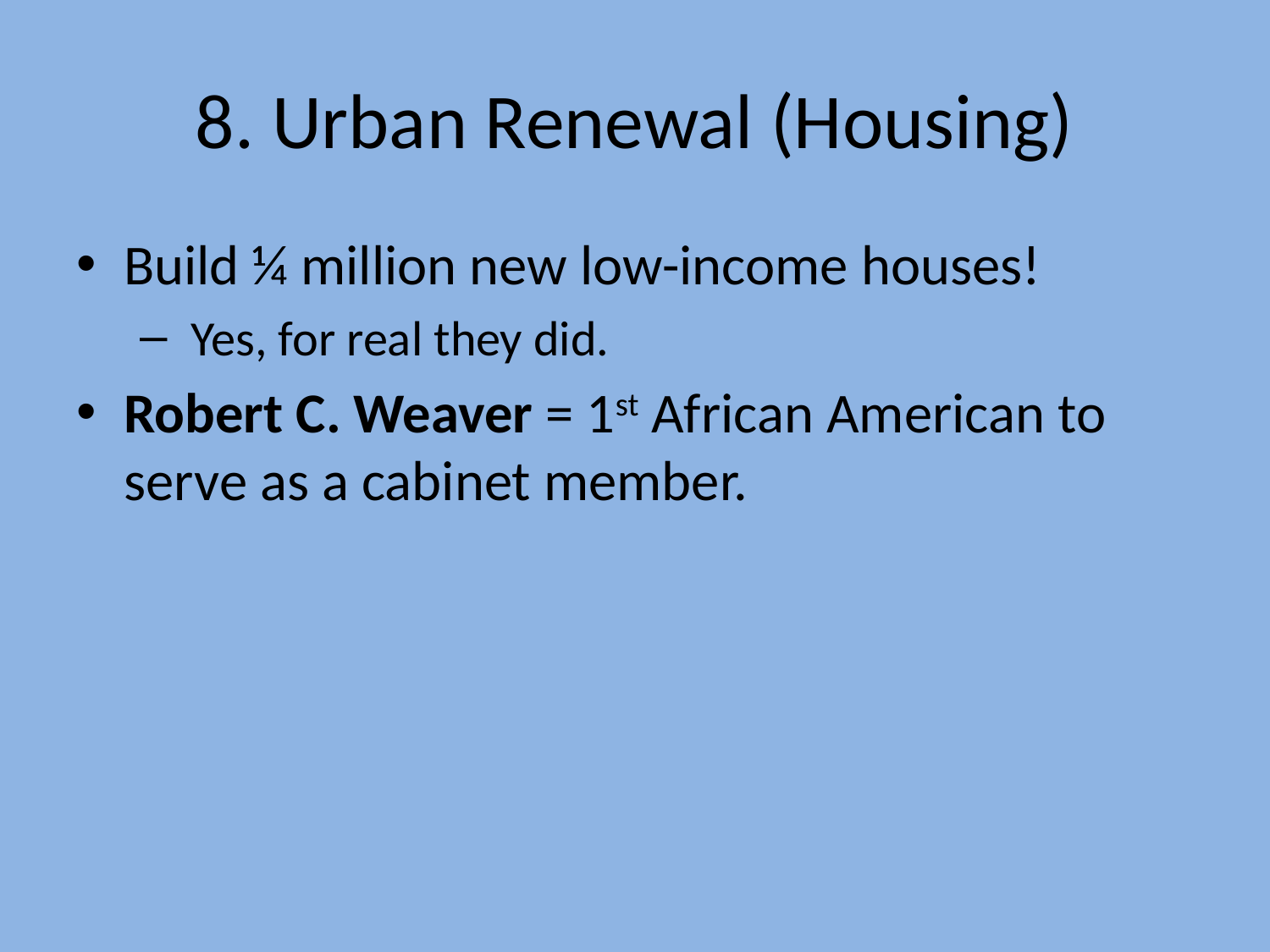

# 8. Urban Renewal (Housing)
Build ¼ million new low-income houses!
 Yes, for real they did.
Robert C. Weaver = 1st African American to serve as a cabinet member.